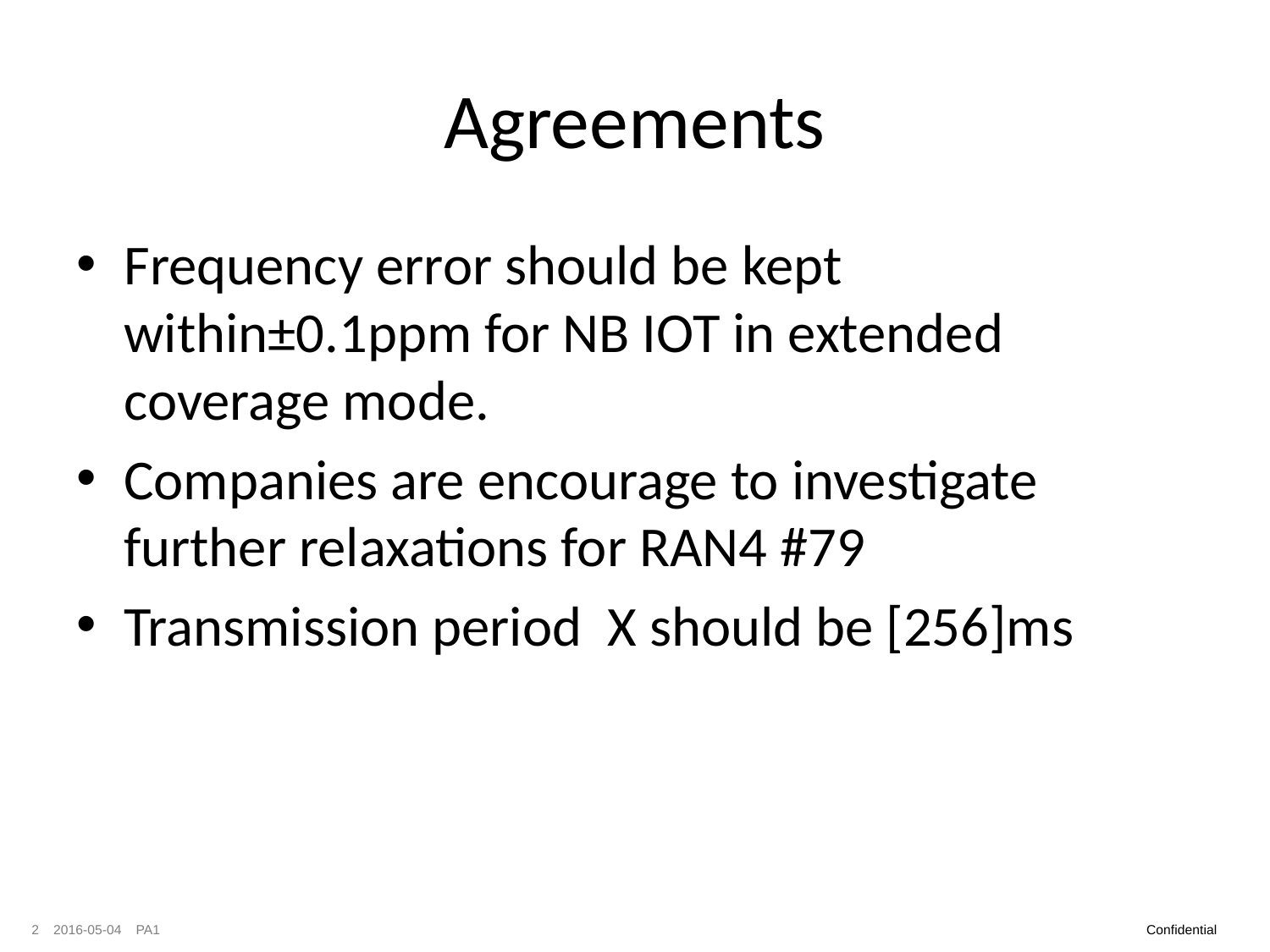

# Agreements
Frequency error should be kept within±0.1ppm for NB IOT in extended coverage mode.
Companies are encourage to investigate further relaxations for RAN4 #79
Transmission period  X should be [256]ms